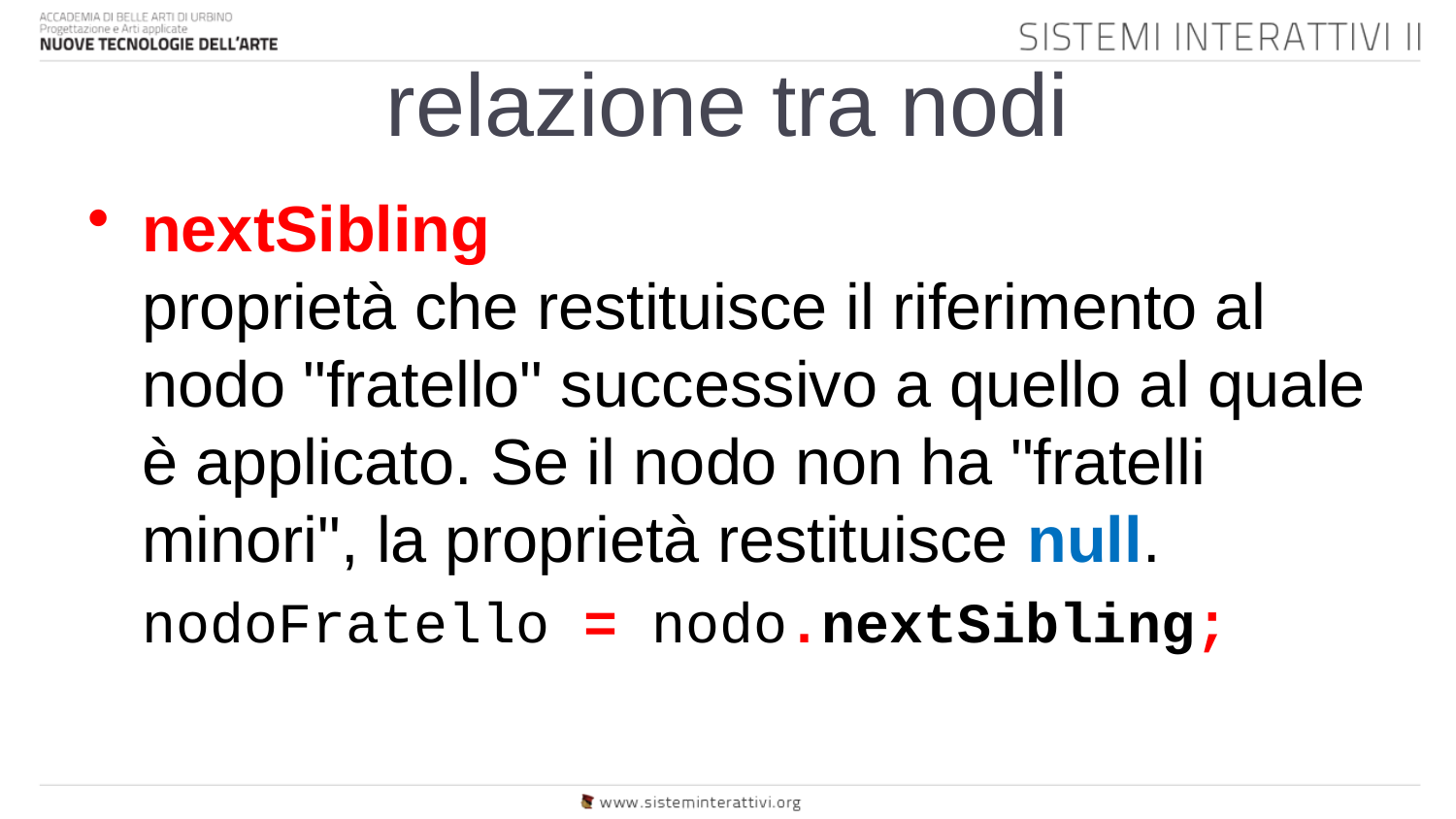

# relazione tra nodi
nextSibling
proprietà che restituisce il riferimento al nodo "fratello" successivo a quello al quale è applicato. Se il nodo non ha "fratelli minori", la proprietà restituisce null.
	nodoFratello = nodo.nextSibling;